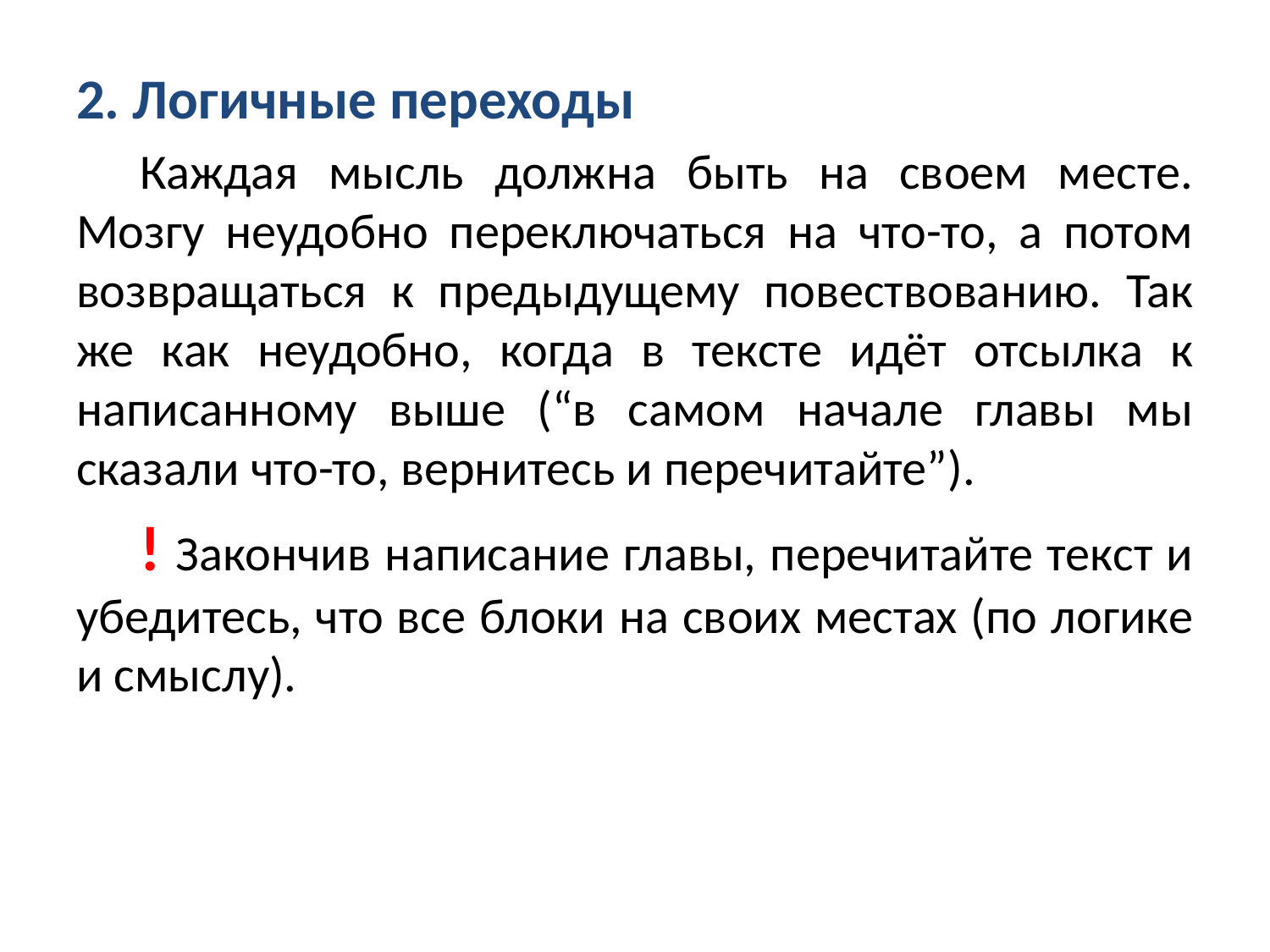

2. Логичные переходы
Каждая мысль должна быть на своем месте. Мозгу неудобно переключаться на что-то, а потом возвращаться к предыдущему повествованию. Так же как неудобно, когда в тексте идёт отсылка к написанному выше (“в самом начале главы мы сказали что-то, вернитесь и перечитайте”).
! Закончив написание главы, перечитайте текст и убедитесь, что все блоки на своих местах (по логике и смыслу).